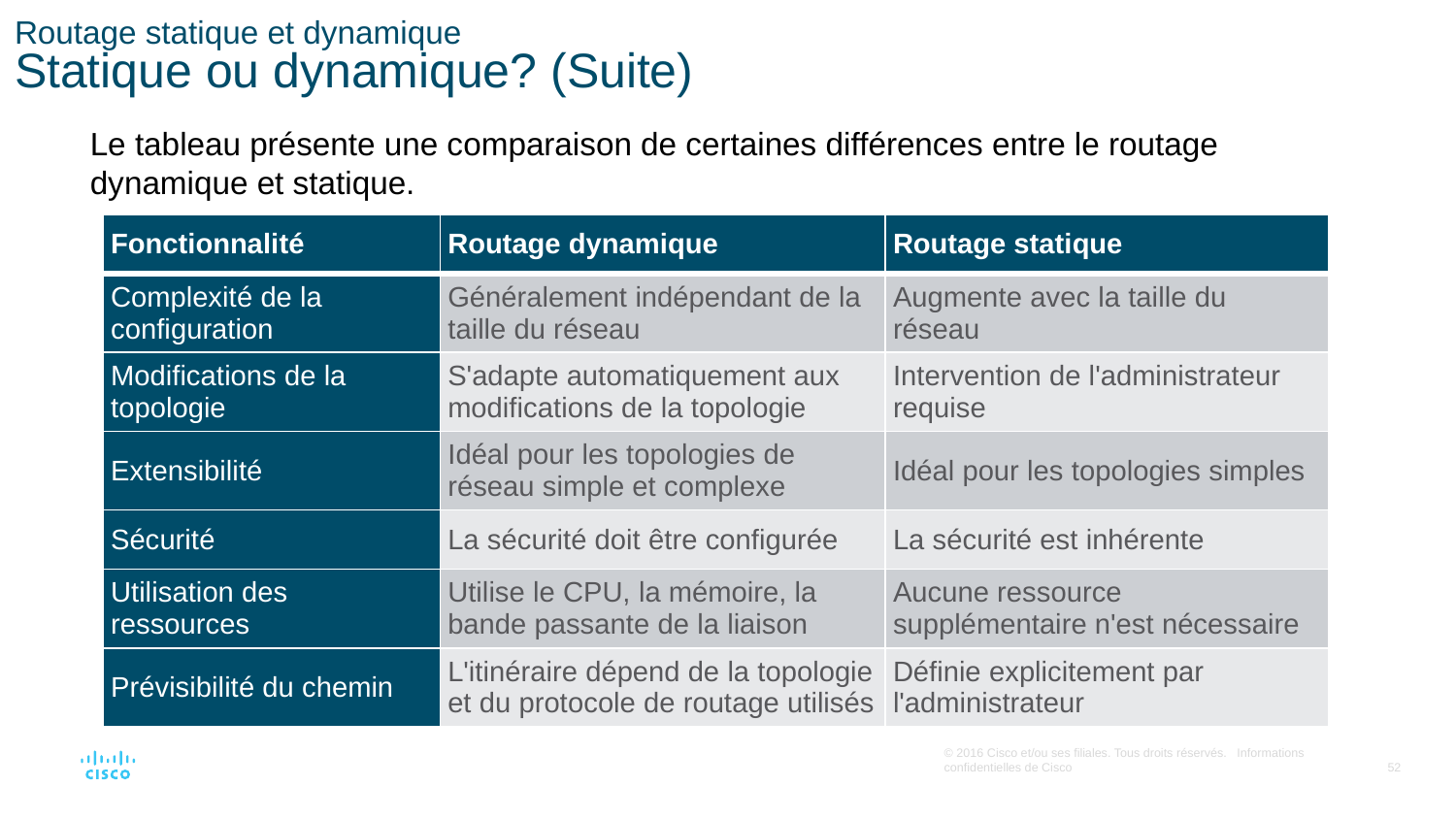

# Routage statique et dynamique Statique ou dynamique? (Suite)
Le tableau présente une comparaison de certaines différences entre le routage dynamique et statique.
| Fonctionnalité | Routage dynamique | Routage statique |
| --- | --- | --- |
| Complexité de la configuration | Généralement indépendant de la taille du réseau | Augmente avec la taille du réseau |
| Modifications de la topologie | S'adapte automatiquement aux modifications de la topologie | Intervention de l'administrateur requise |
| Extensibilité | Idéal pour les topologies de réseau simple et complexe | Idéal pour les topologies simples |
| Sécurité | La sécurité doit être configurée | La sécurité est inhérente |
| Utilisation des ressources | Utilise le CPU, la mémoire, la bande passante de la liaison | Aucune ressource supplémentaire n'est nécessaire |
| Prévisibilité du chemin | L'itinéraire dépend de la topologie et du protocole de routage utilisés | Définie explicitement par l'administrateur |